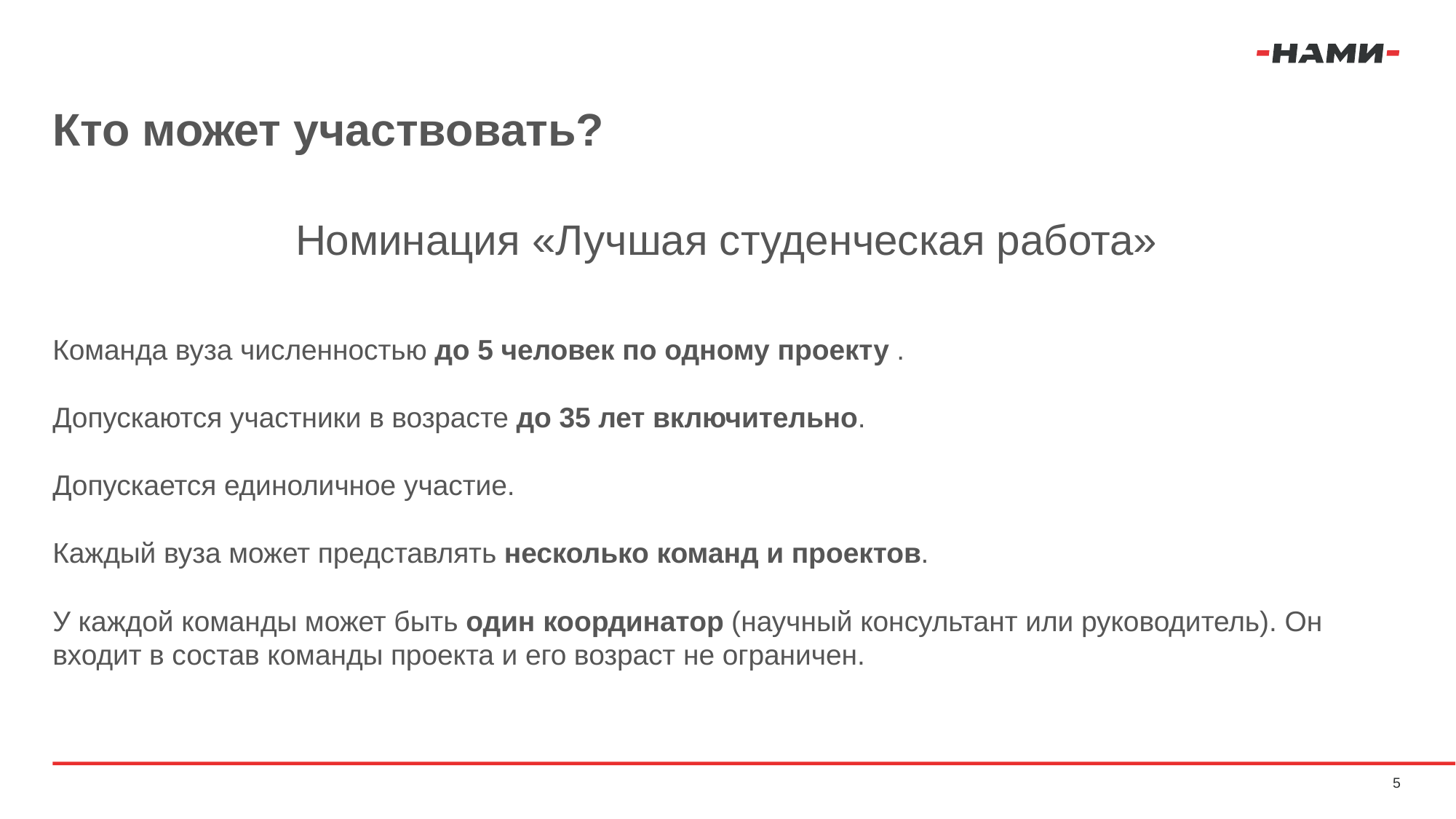

Кто может участвовать?

Номинация «Лучшая студенческая работа»

Команда вуза численностью до 5 человек по одному проекту .

Допускаются участники в возрасте до 35 лет включительно.

Допускается единоличное участие.

Каждый вуза может представлять несколько команд и проектов.

У каждой команды может быть один координатор (научный консультант или руководитель). Он входит в состав команды проекта и его возраст не ограничен.

5